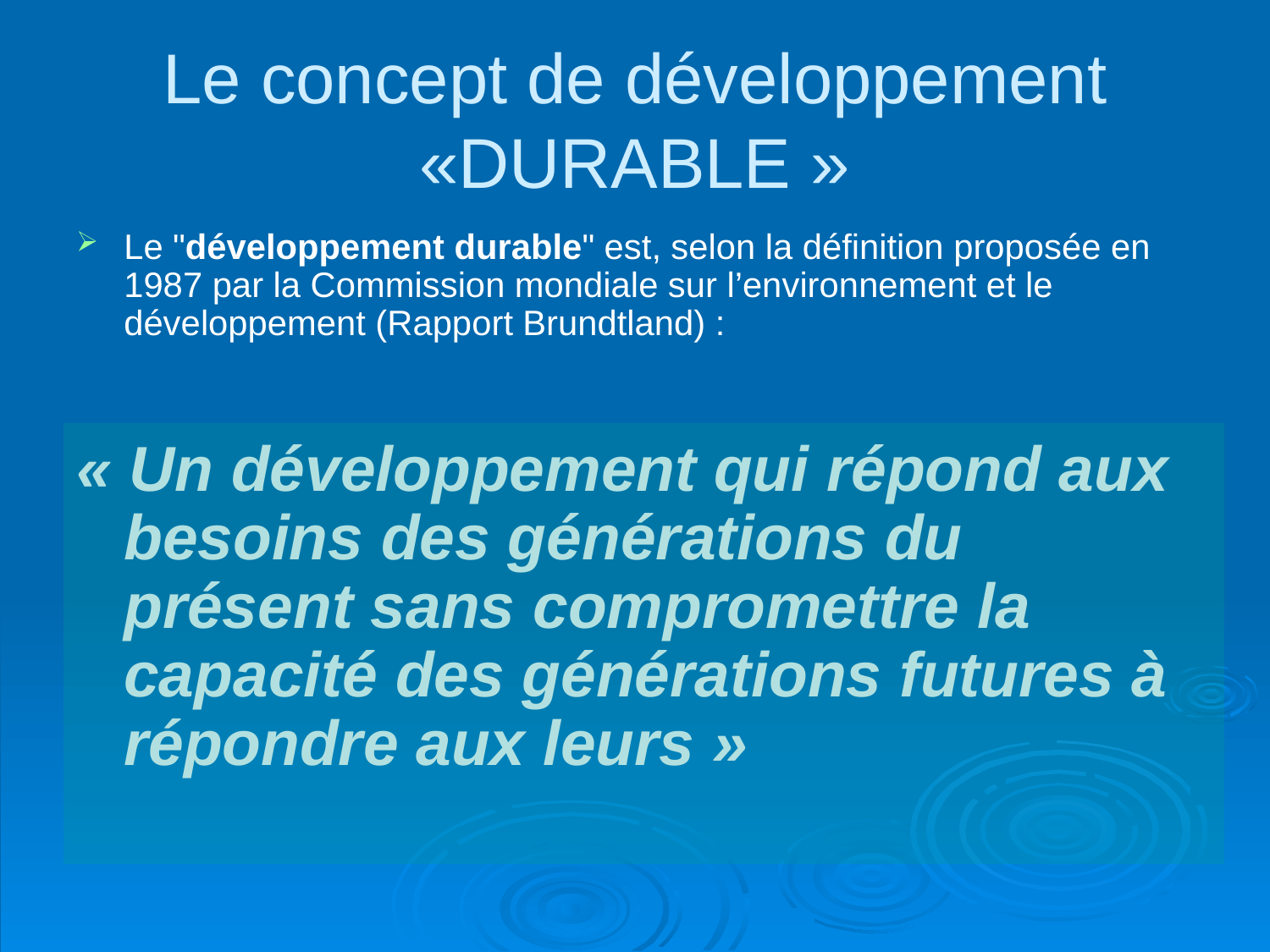

# Le concept de développement «DURABLE »
Le "développement durable" est, selon la définition proposée en 1987 par la Commission mondiale sur l’environnement et le développement (Rapport Brundtland) :

« Un développement qui répond aux besoins des générations du présent sans compromettre la capacité des générations futures à répondre aux leurs »